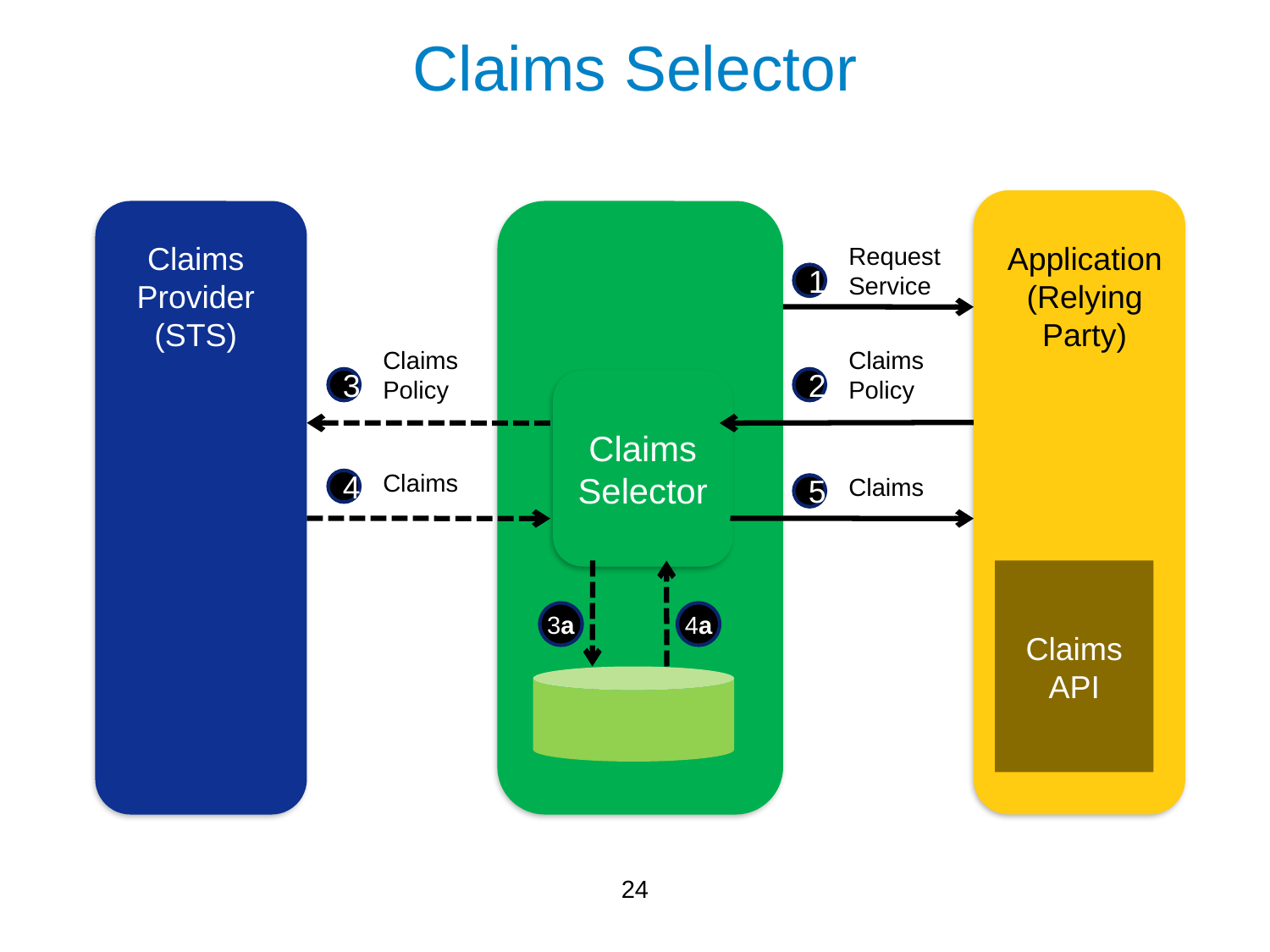

# Claims Selector

Claims Provider
(STS)
Application
(Relying Party)
Request Service
1
Claims Policy
3
Claims Policy
2
Claims
Selector
Claims
4
Claims
5
Claims
API
3a
4a

24